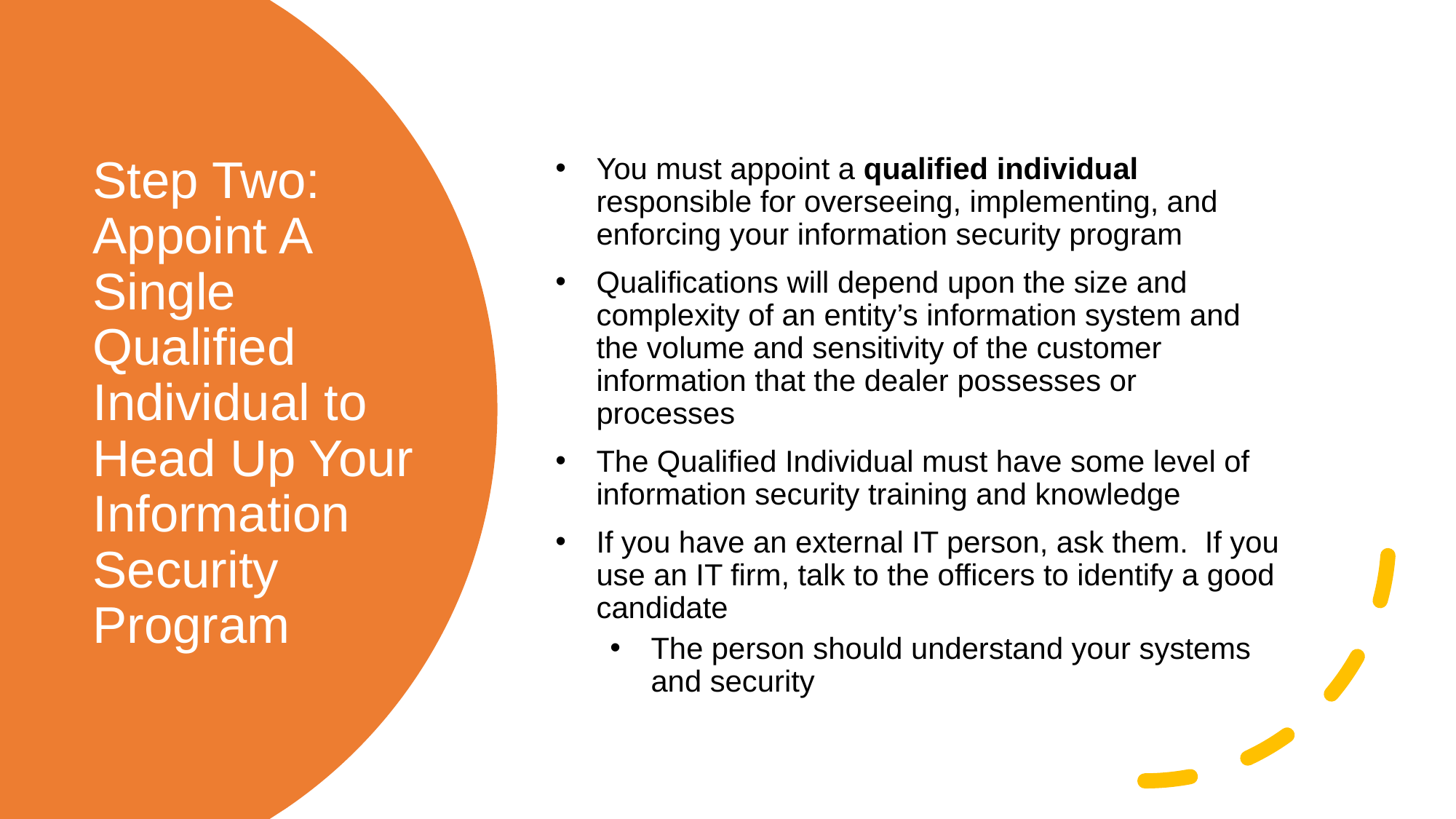

You must appoint a qualified individual responsible for overseeing, implementing, and enforcing your information security program
Qualifications will depend upon the size and complexity of an entity’s information system and the volume and sensitivity of the customer information that the dealer possesses or processes
The Qualified Individual must have some level of information security training and knowledge
If you have an external IT person, ask them.  If you use an IT firm, talk to the officers to identify a good candidate
The person should understand your systems and security
# Step Two: Appoint A Single Qualified Individual to Head Up Your Information Security Program